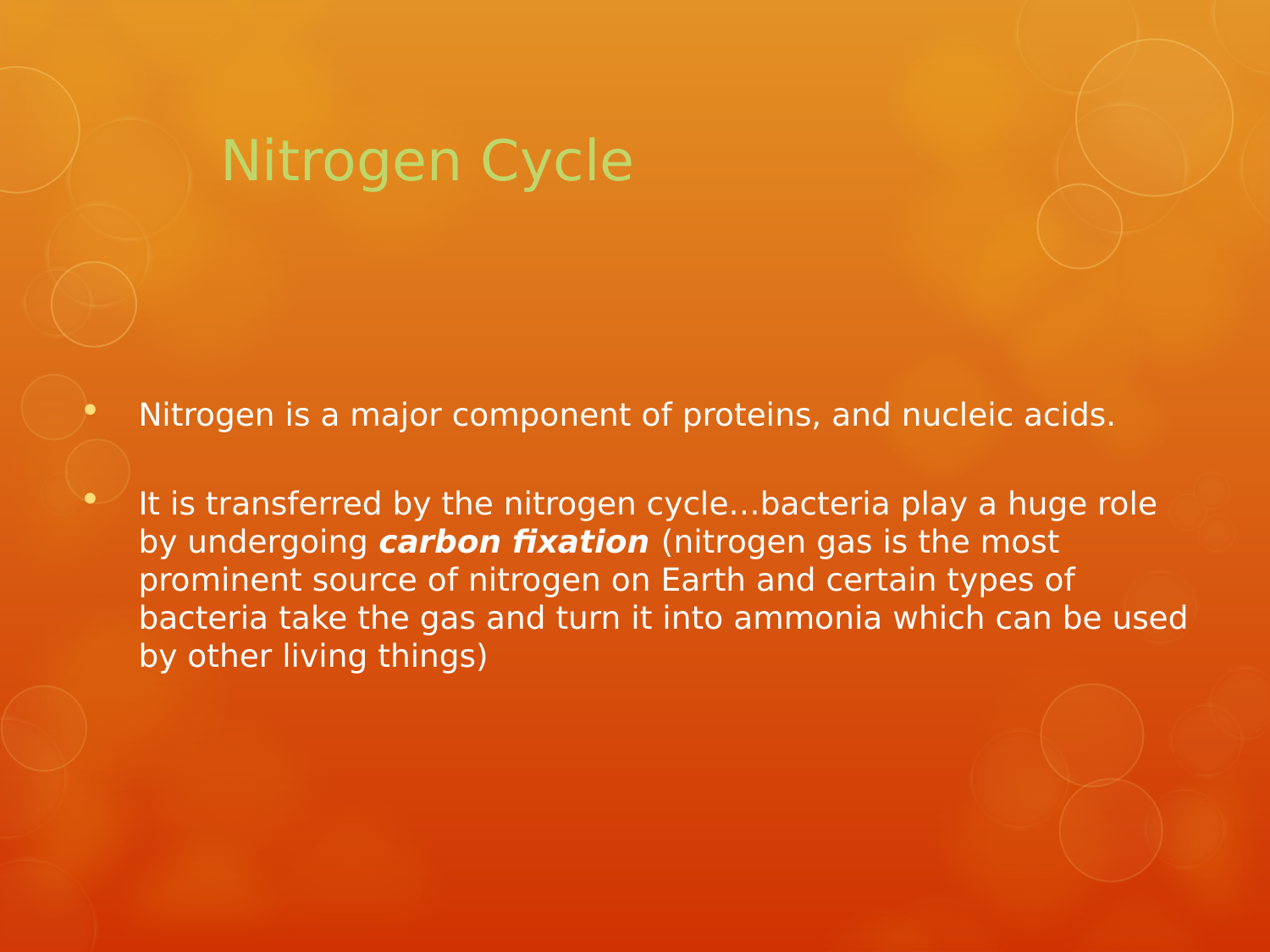

# Nitrogen Cycle
Nitrogen is a major component of proteins, and nucleic acids.

It is transferred by the nitrogen cycle…bacteria play a huge role by undergoing carbon fixation (nitrogen gas is the most prominent source of nitrogen on Earth and certain types of bacteria take the gas and turn it into ammonia which can be used by other living things)